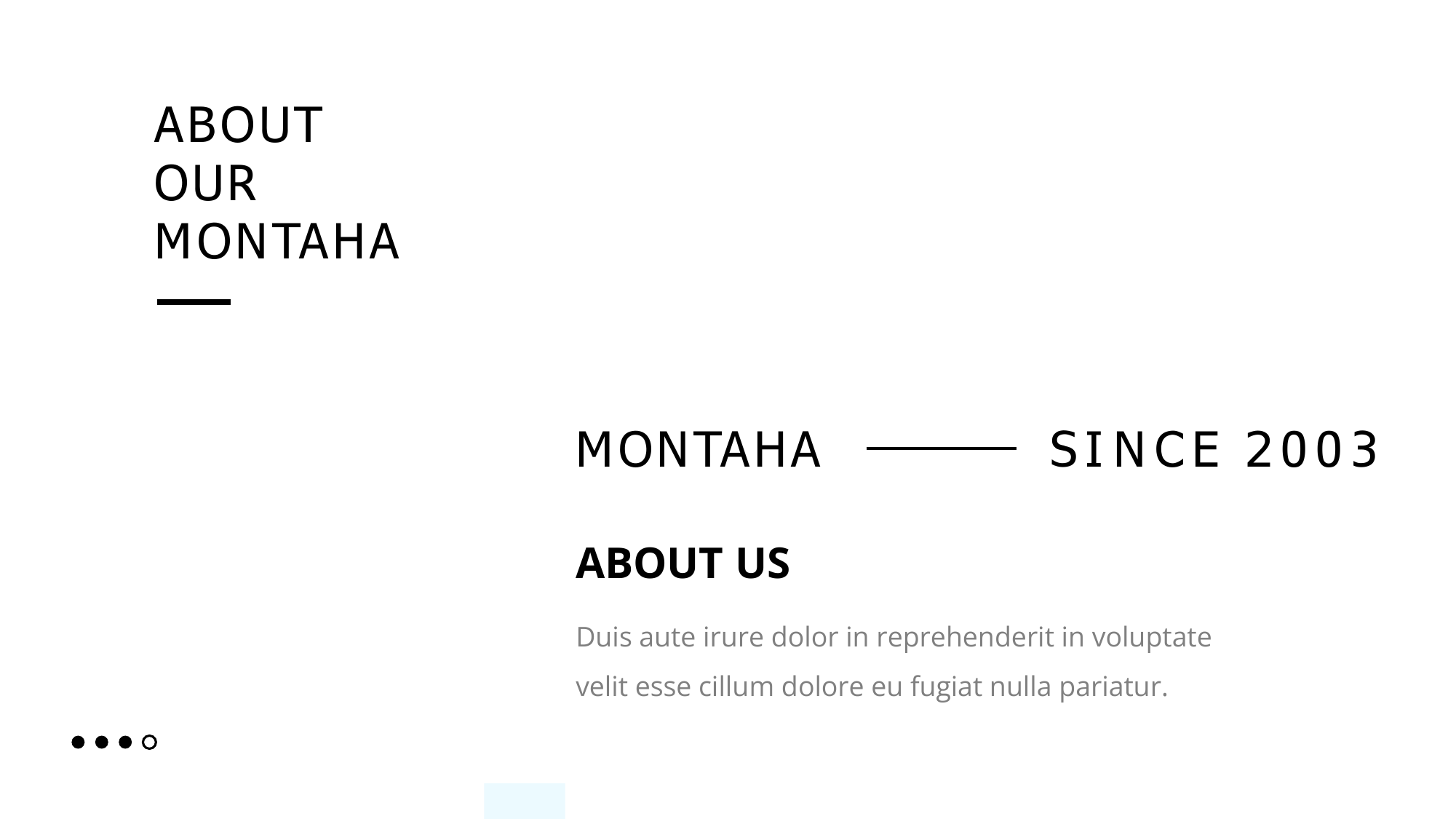

ABOUT OUR MONTAHA

MONTAHA
SINCE 2003
ABOUT US
Duis aute irure dolor in reprehenderit in voluptate velit esse cillum dolore eu fugiat nulla pariatur.